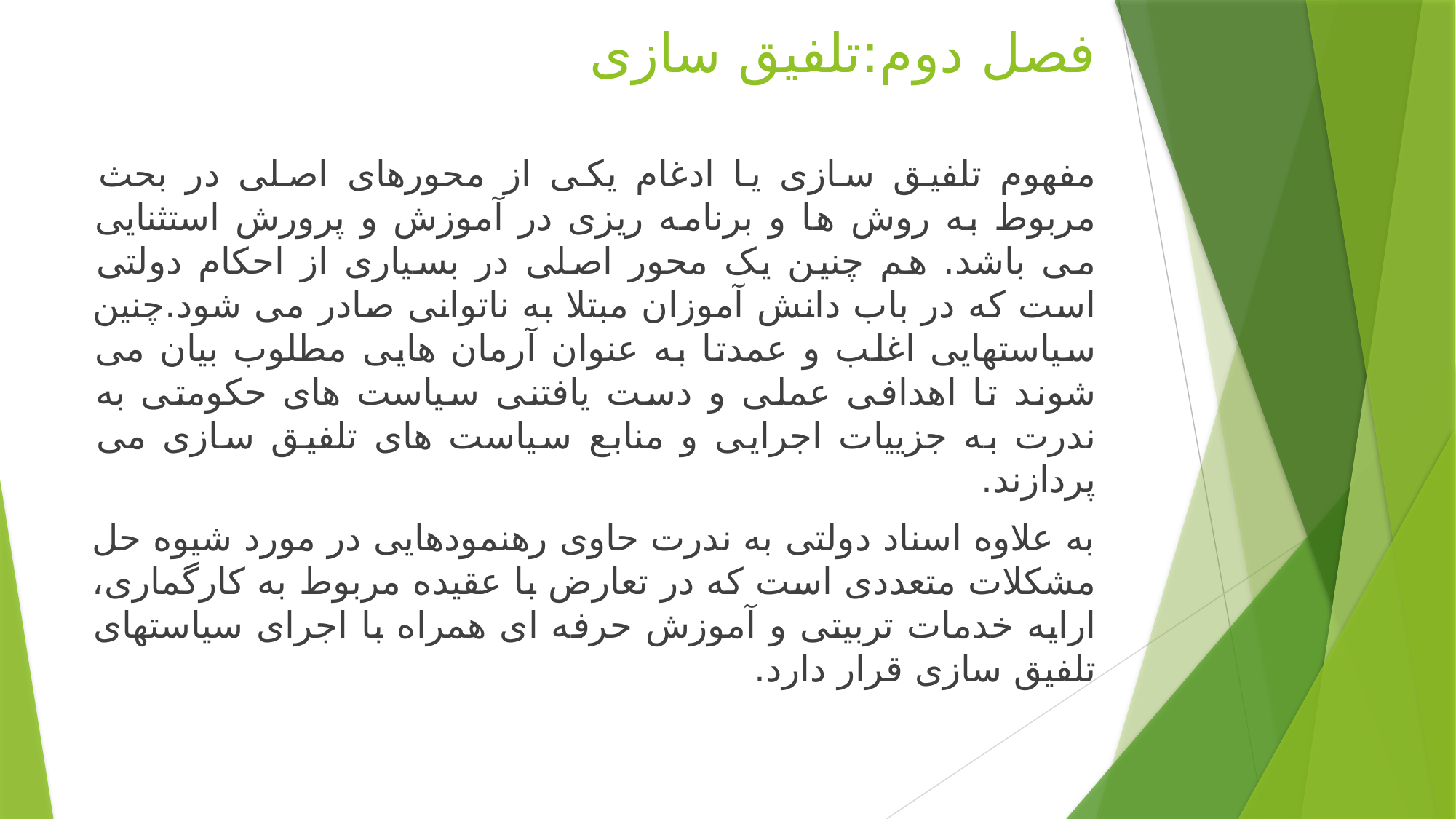

# فصل دوم:تلفیق سازی
مفهوم تلفیق سازی یا ادغام یکی از محورهای اصلی در بحث مربوط به روش ها و برنامه ریزی در آموزش و پرورش استثنایی می باشد. هم چنین یک محور اصلی در بسیاری از احکام دولتی است که در باب دانش آموزان مبتلا به ناتوانی صادر می شود.چنین سیاستهایی اغلب و عمدتا به عنوان آرمان هایی مطلوب بیان می شوند تا اهدافی عملی و دست یافتنی سیاست های حکومتی به ندرت به جزییات اجرایی و منابع سیاست های تلفیق سازی می پردازند.
به علاوه اسناد دولتی به ندرت حاوی رهنمودهایی در مورد شیوه حل مشکلات متعددی است که در تعارض با عقیده مربوط به کارگماری، ارایه خدمات تربیتی و آموزش حرفه ای همراه با اجرای سیاستهای تلفیق سازی قرار دارد.